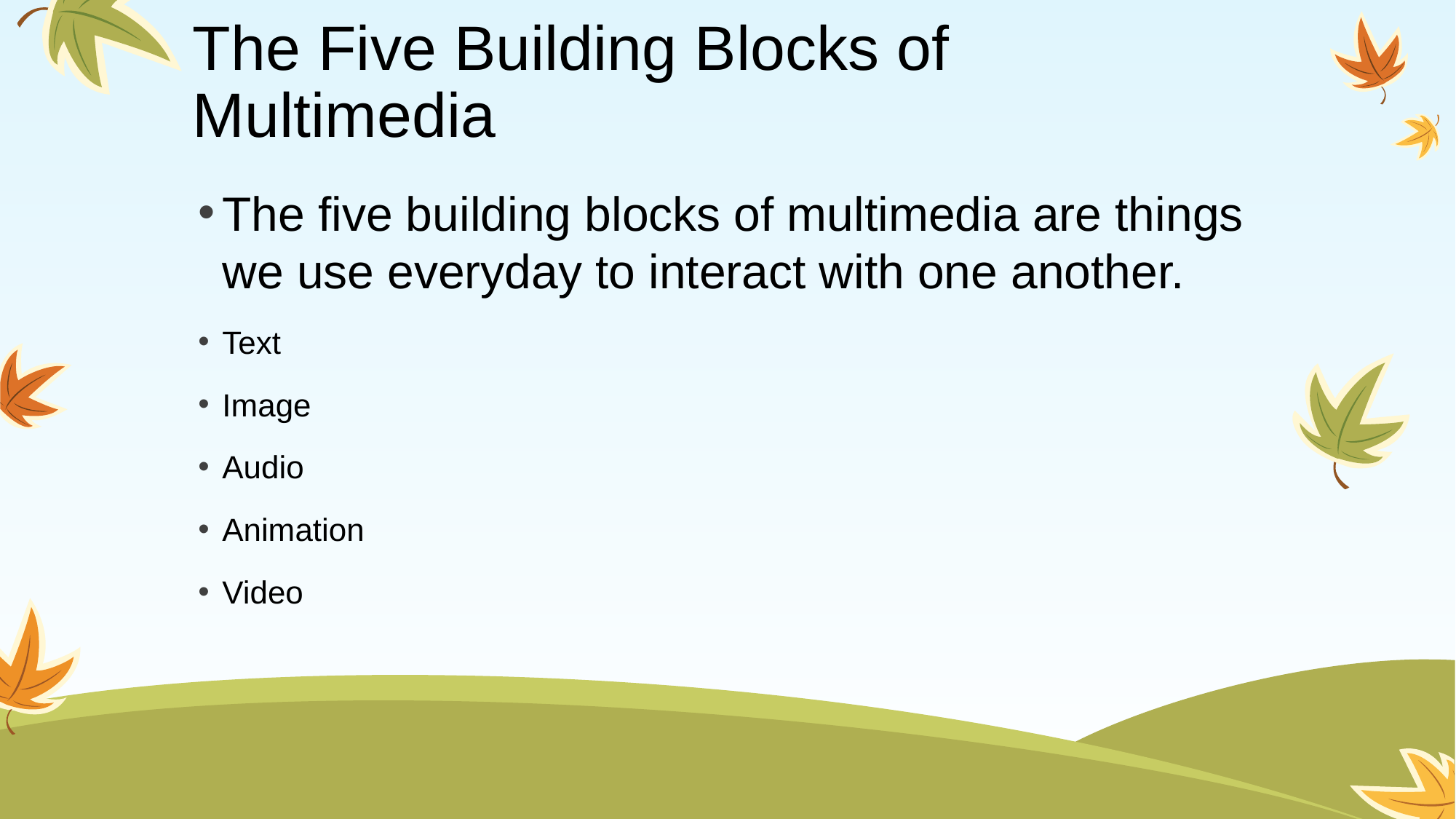

# The Five Building Blocks of Multimedia
The five building blocks of multimedia are things we use everyday to interact with one another.
Text
Image
Audio
Animation
Video